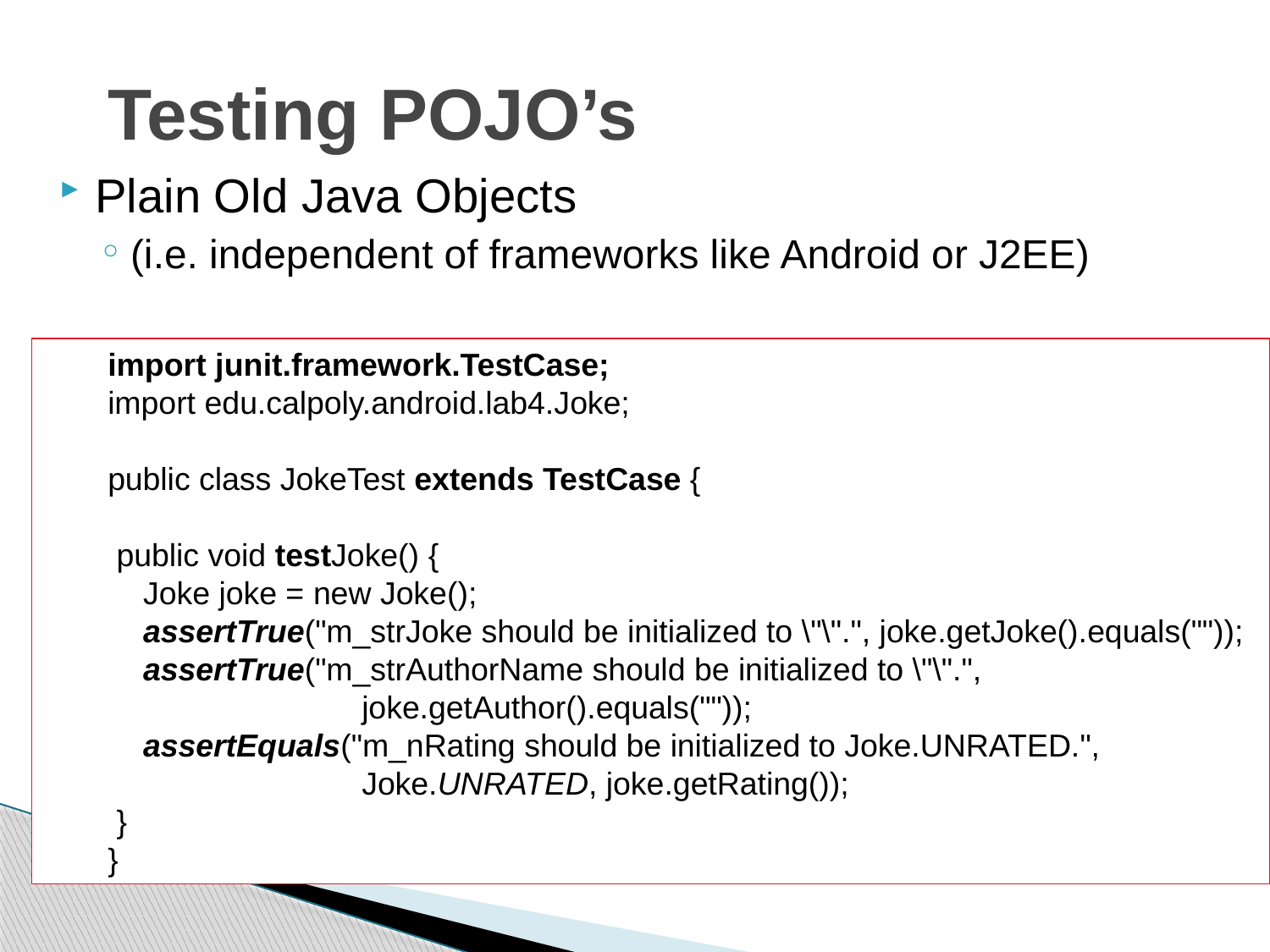

# Testing POJO’s
Plain Old Java Objects
(i.e. independent of frameworks like Android or J2EE)
import junit.framework.TestCase;
import edu.calpoly.android.lab4.Joke;

public class JokeTest extends TestCase {

 public void testJoke() {
    Joke joke = new Joke();
    assertTrue("m_strJoke should be initialized to \"\".", joke.getJoke().equals(""));
    assertTrue("m_strAuthorName should be initialized to \"\".",
 		joke.getAuthor().equals(""));
    assertEquals("m_nRating should be initialized to Joke.UNRATED.",
 		Joke.UNRATED, joke.getRating());
 }
}